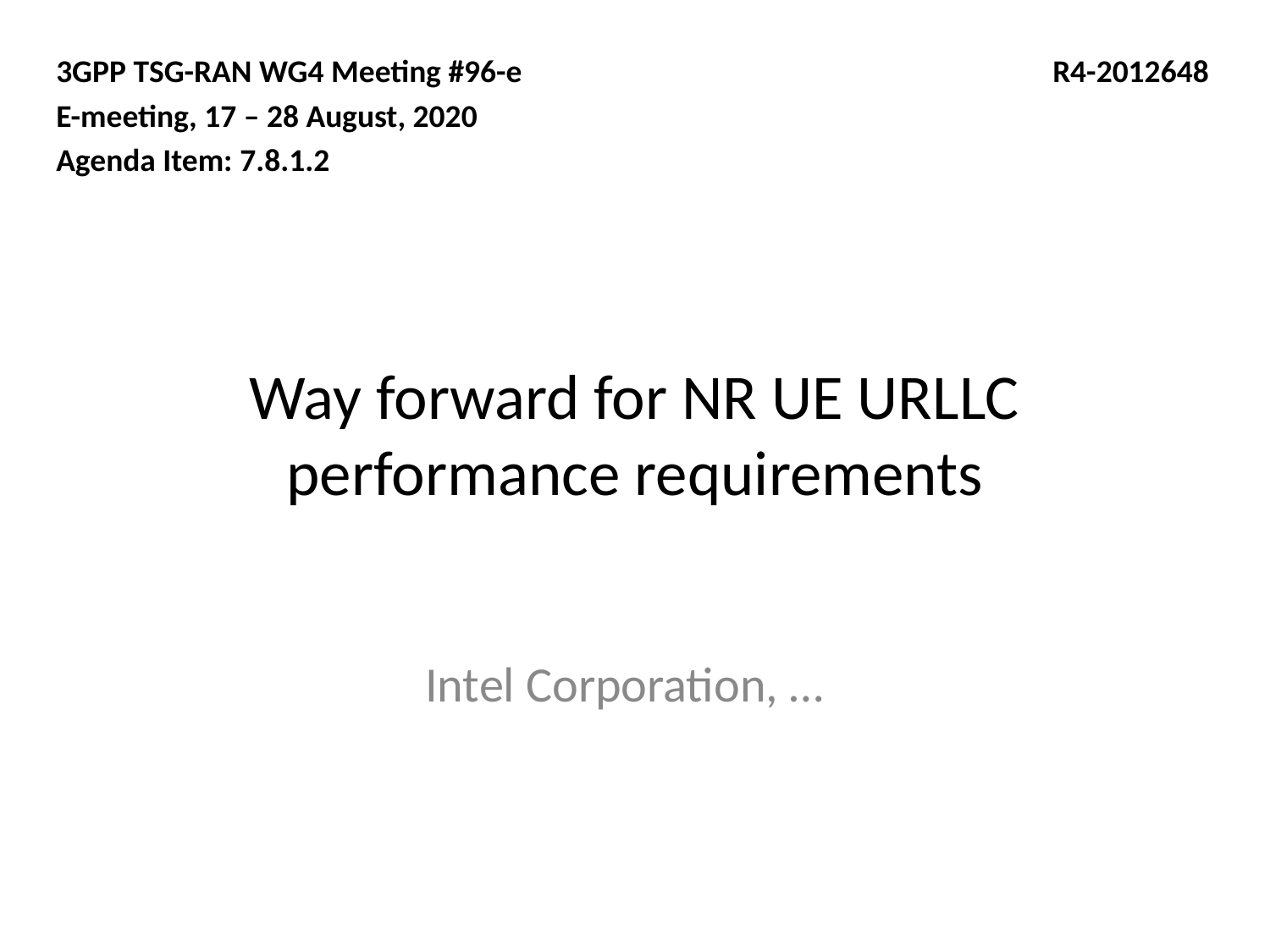

3GPP TSG-RAN WG4 Meeting #96-e
E-meeting, 17 – 28 August, 2020
Agenda Item: 7.8.1.2
R4-2012648
# Way forward for NR UE URLLC performance requirements
Intel Corporation, …